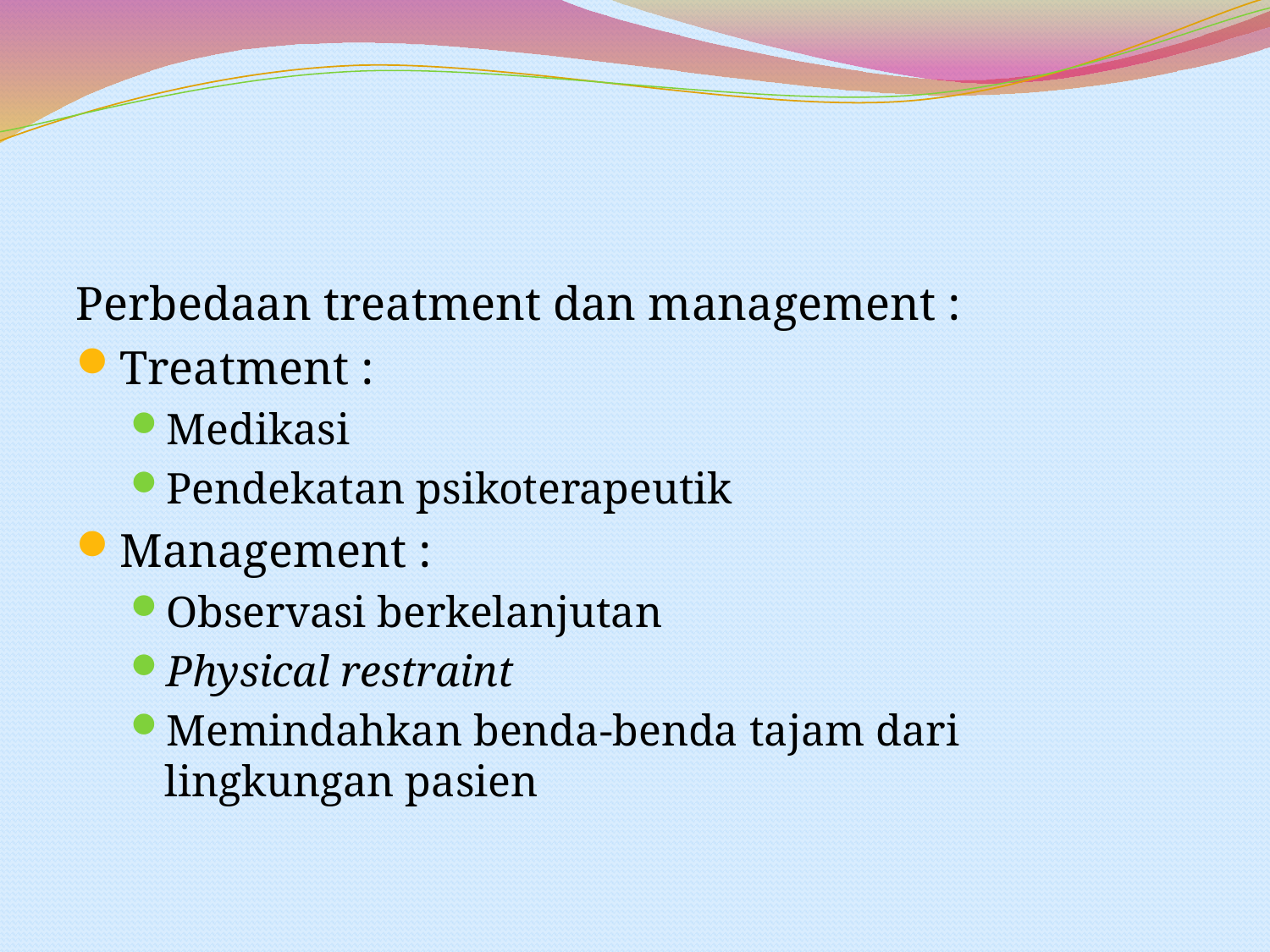

#
Perbedaan treatment dan management :
Treatment :
Medikasi
Pendekatan psikoterapeutik
Management :
Observasi berkelanjutan
Physical restraint
Memindahkan benda-benda tajam dari lingkungan pasien